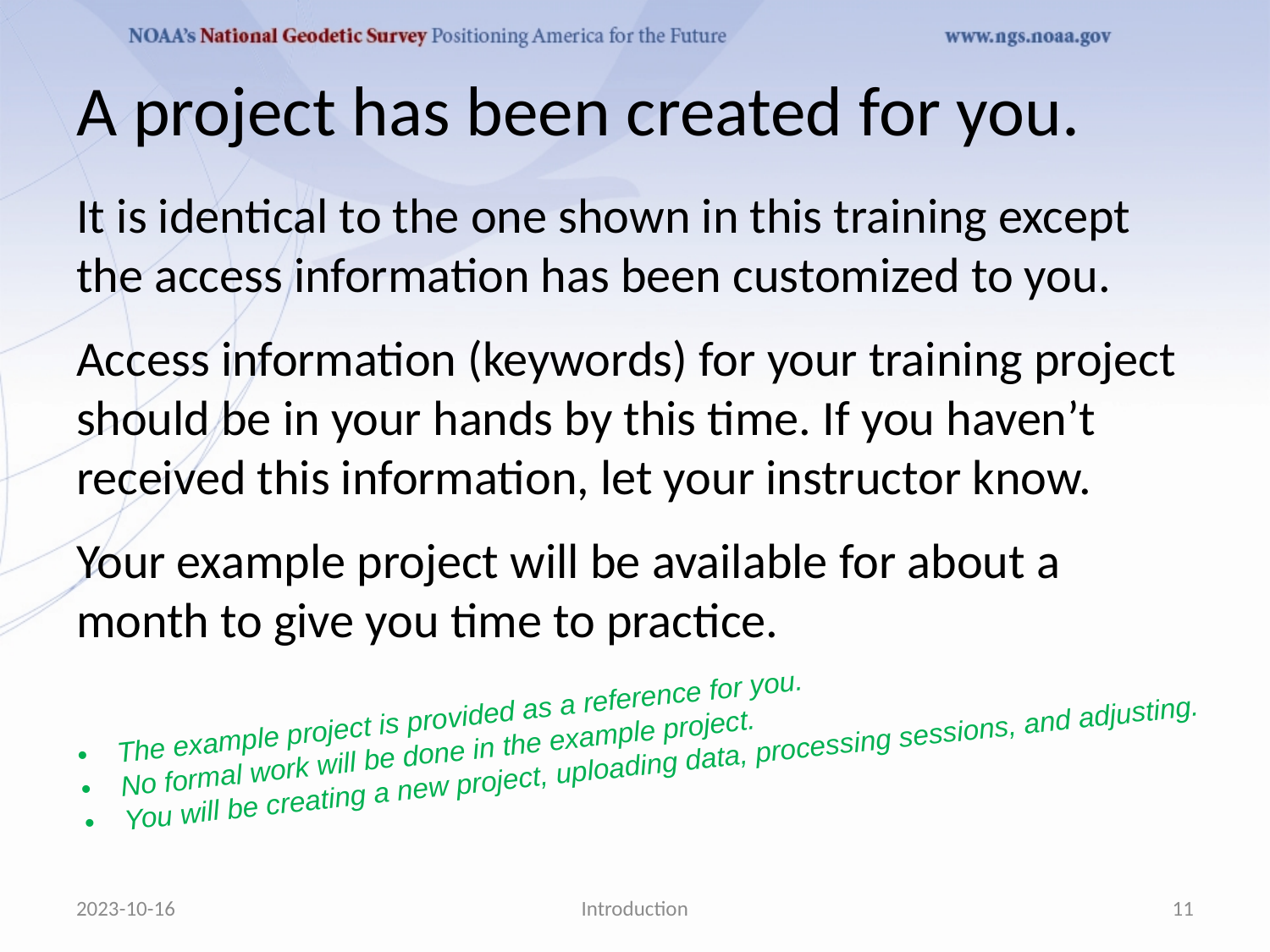

# A project has been created for you.
It is identical to the one shown in this training except the access information has been customized to you.
Access information (keywords) for your training project should be in your hands by this time. If you haven’t received this information, let your instructor know.
Your example project will be available for about a month to give you time to practice.
The example project is provided as a reference for you.
No formal work will be done in the example project.
You will be creating a new project, uploading data, processing sessions, and adjusting.
2023-10-16
Introduction
11